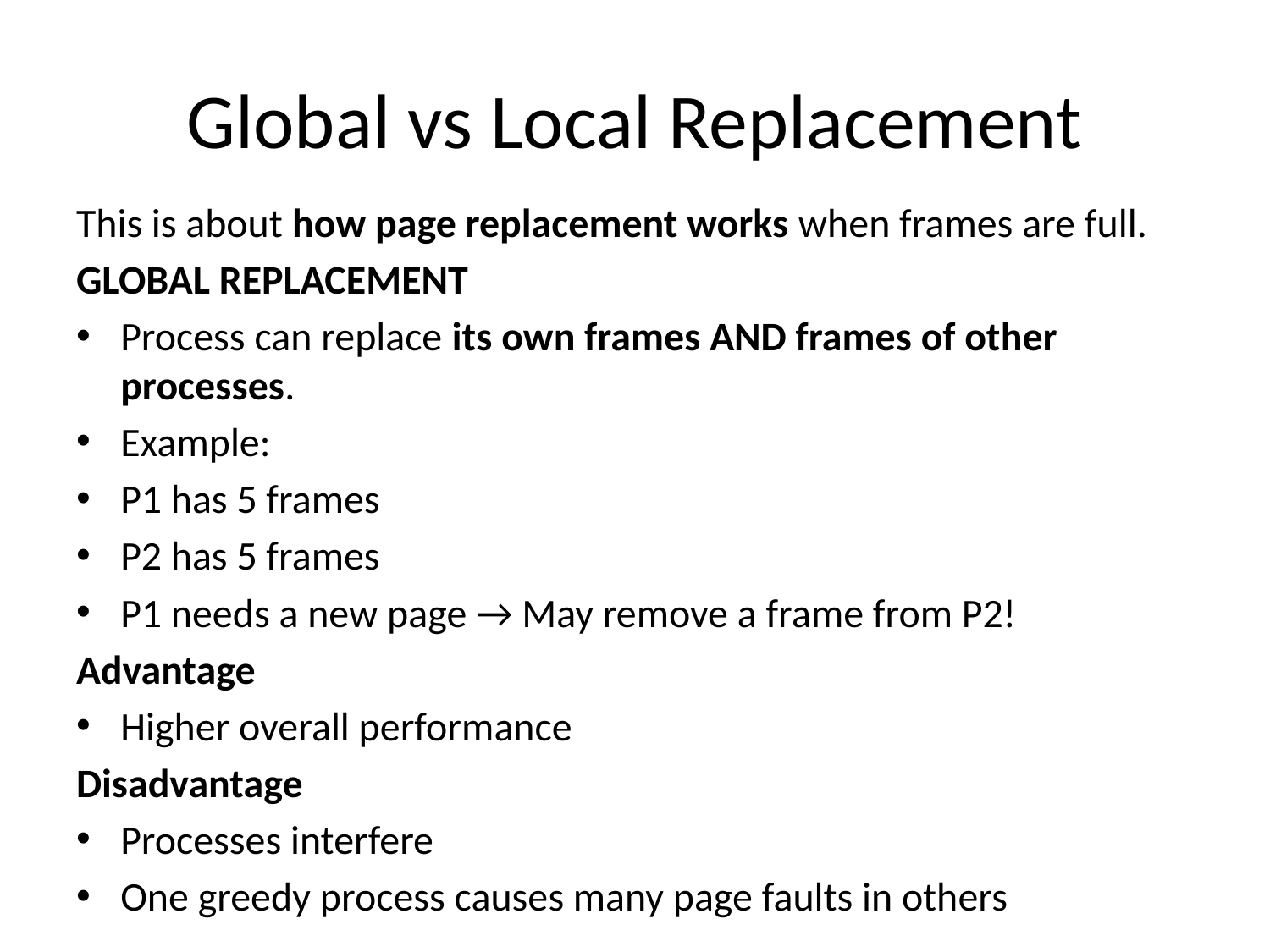

# Global vs Local Replacement
This is about how page replacement works when frames are full.
GLOBAL REPLACEMENT
Process can replace its own frames AND frames of other processes.
Example:
P1 has 5 frames
P2 has 5 frames
P1 needs a new page → May remove a frame from P2!
Advantage
Higher overall performance
Disadvantage
Processes interfere
One greedy process causes many page faults in others